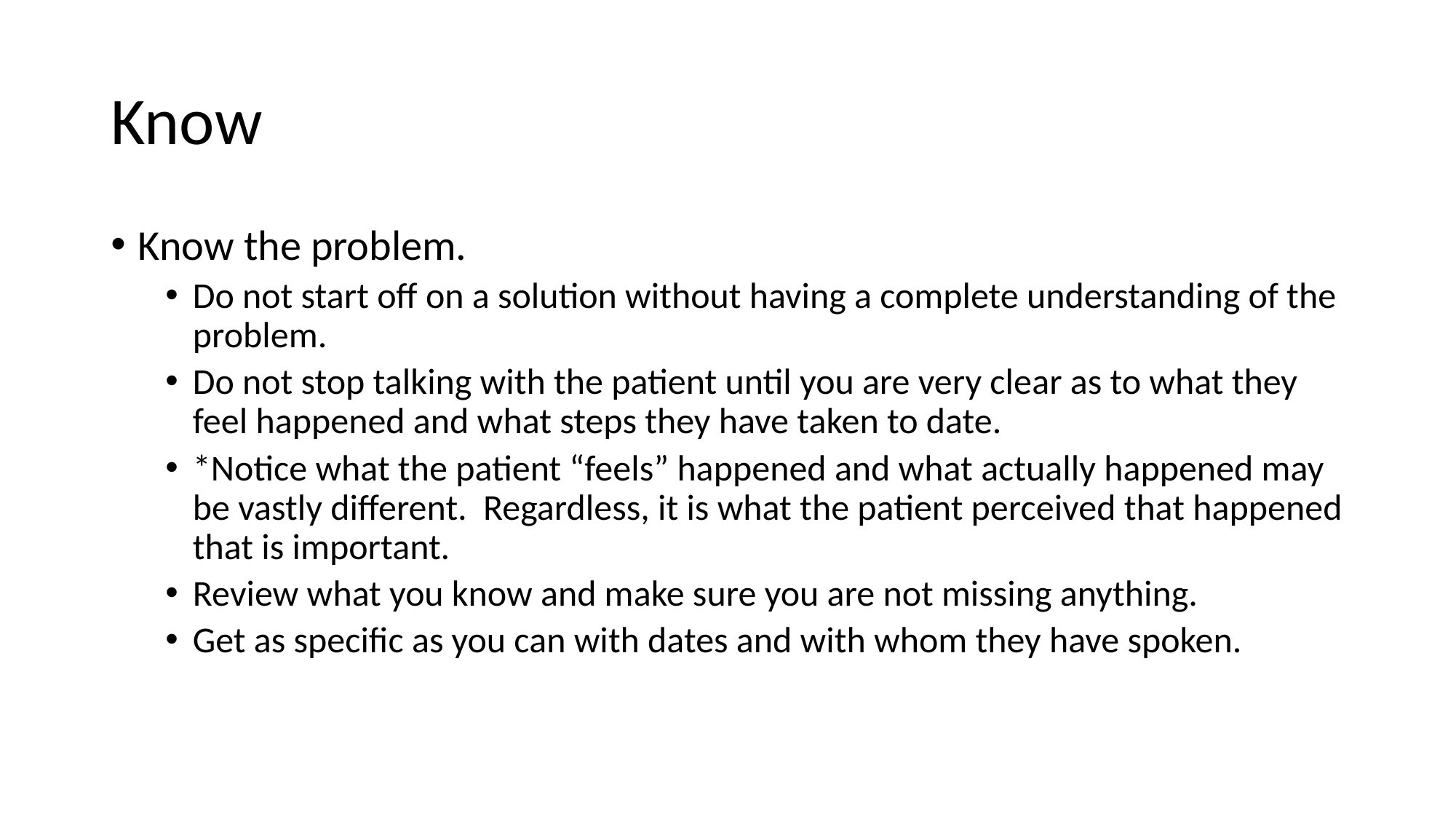

# Know
Know the problem.
Do not start off on a solution without having a complete understanding of the problem.
Do not stop talking with the patient until you are very clear as to what they feel happened and what steps they have taken to date.
*Notice what the patient “feels” happened and what actually happened may be vastly different.  Regardless, it is what the patient perceived that happened that is important.
Review what you know and make sure you are not missing anything.
Get as specific as you can with dates and with whom they have spoken.